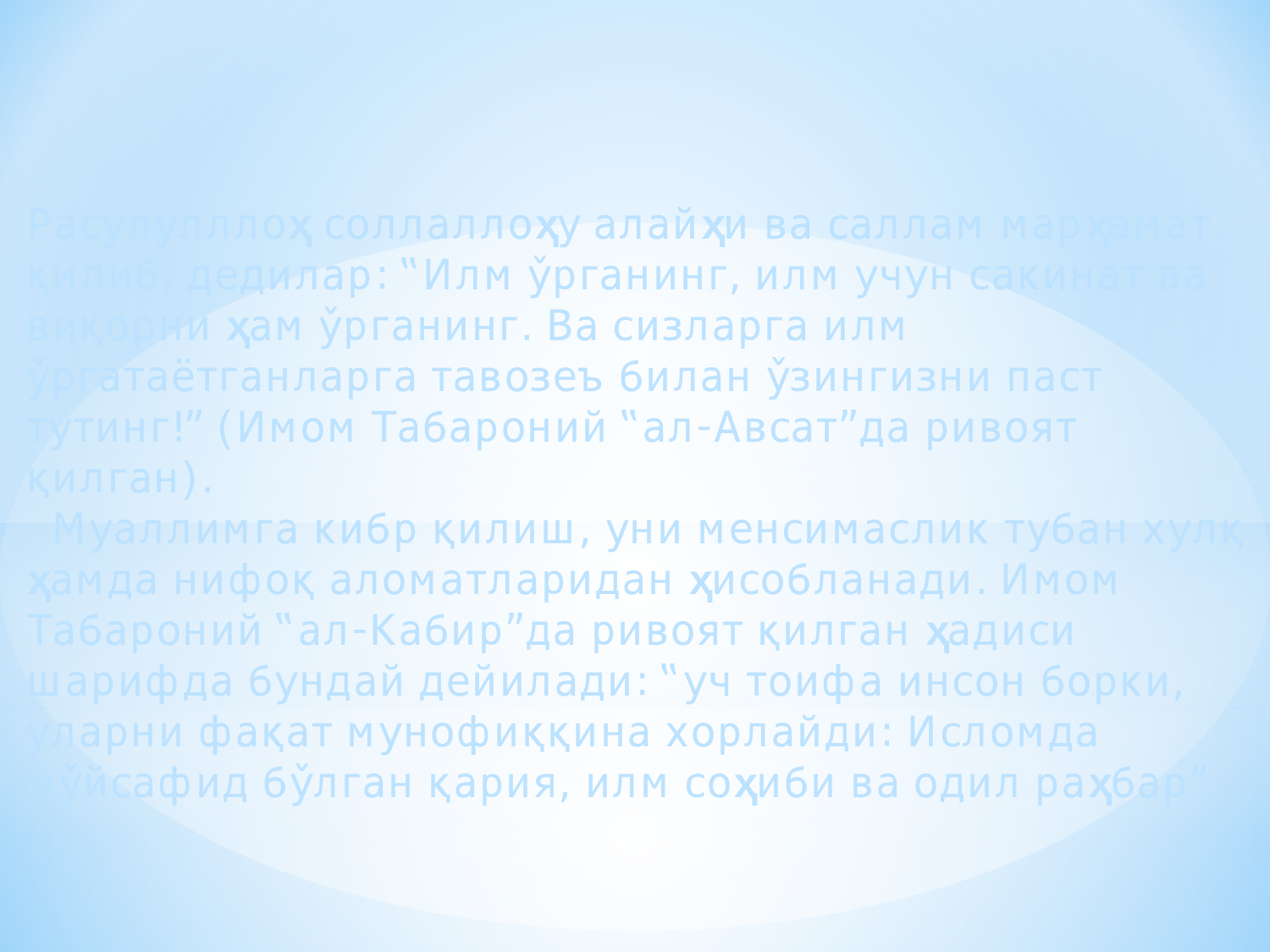

Расулулллоҳ соллаллоҳу алайҳи ва саллам марҳамат қилиб, дедилар: “Илм ўрганинг, илм учун сакинат ва виқорни ҳам ўрганинг. Ва сизларга илм ўргатаётганларга тавозеъ билан ўзингизни паст тутинг!” (Имом Табароний “ал-Авсат”да ривоят қилган).
  Муаллимга кибр қилиш, уни менсимаслик тубан хулқ ҳамда нифоқ аломатларидан ҳисобланади. Имом Табароний “ал-Кабир”да ривоят қилган ҳадиси шарифда бундай дейилади: “уч тоифа инсон борки, уларни фақат мунофиққина хорлайди: Исломда мўйсафид бўлган қария, илм соҳиби ва одил раҳбар”